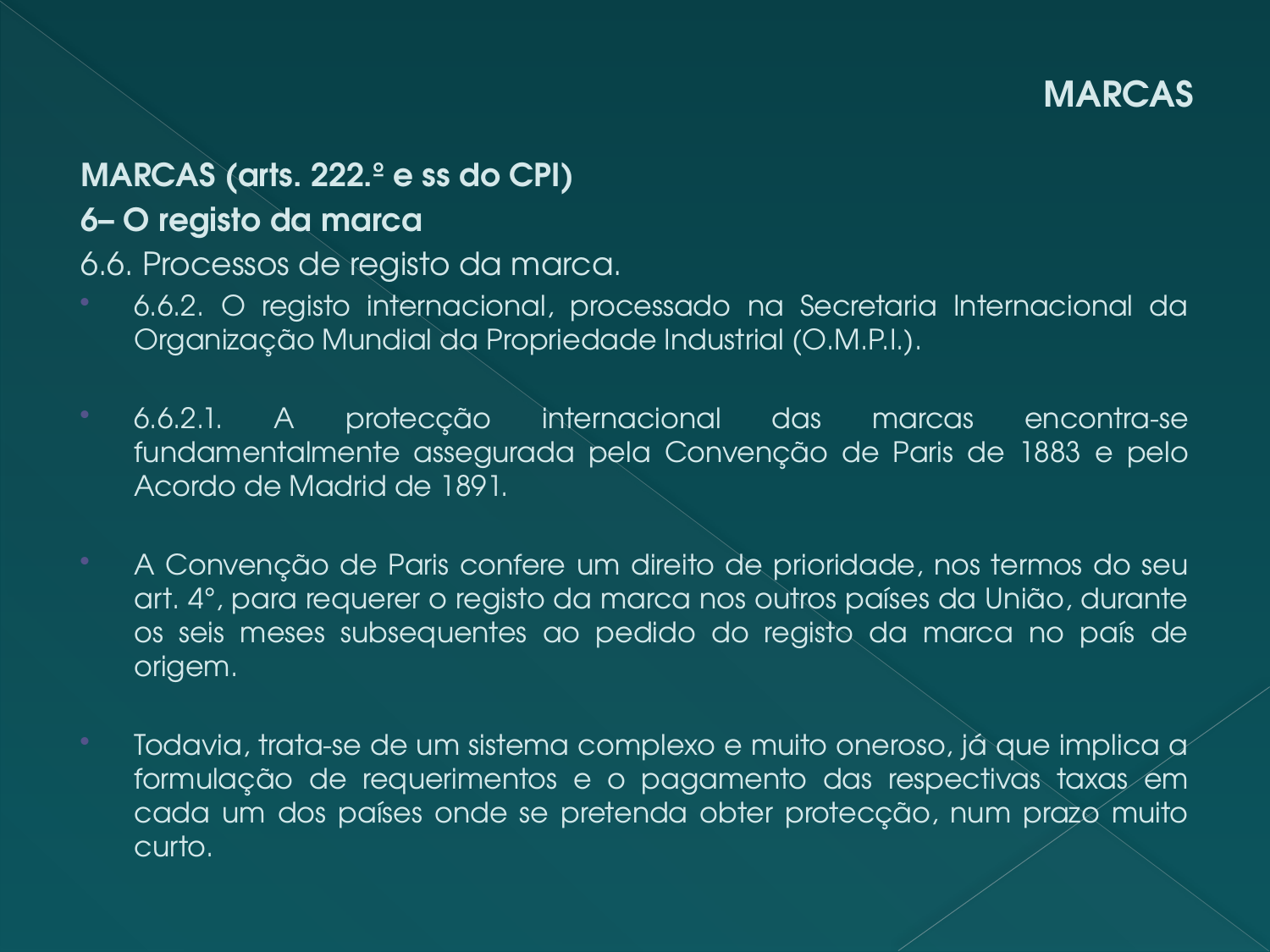

# MARCAS
MARCAS (arts. 222.º e ss do CPI)
6– O registo da marca
6.6. Processos de registo da marca.
6.6.2. O registo internacional, processado na Secretaria Internacional da Organização Mundial da Propriedade Industrial (O.M.P.I.).

6.6.2.1. A protecção internacional das marcas encontra-se fundamentalmente assegurada pela Convenção de Paris de 1883 e pelo Acordo de Madrid de 1891.

A Convenção de Paris confere um direito de prioridade, nos termos do seu art. 4°, para requerer o registo da marca nos outros países da União, durante os seis meses subsequentes ao pedido do registo da marca no país de origem.

Todavia, trata-se de um sistema complexo e muito oneroso, já que implica a formulação de requerimentos e o pagamento das respectivas taxas em cada um dos países onde se pretenda obter protecção, num prazo muito curto.